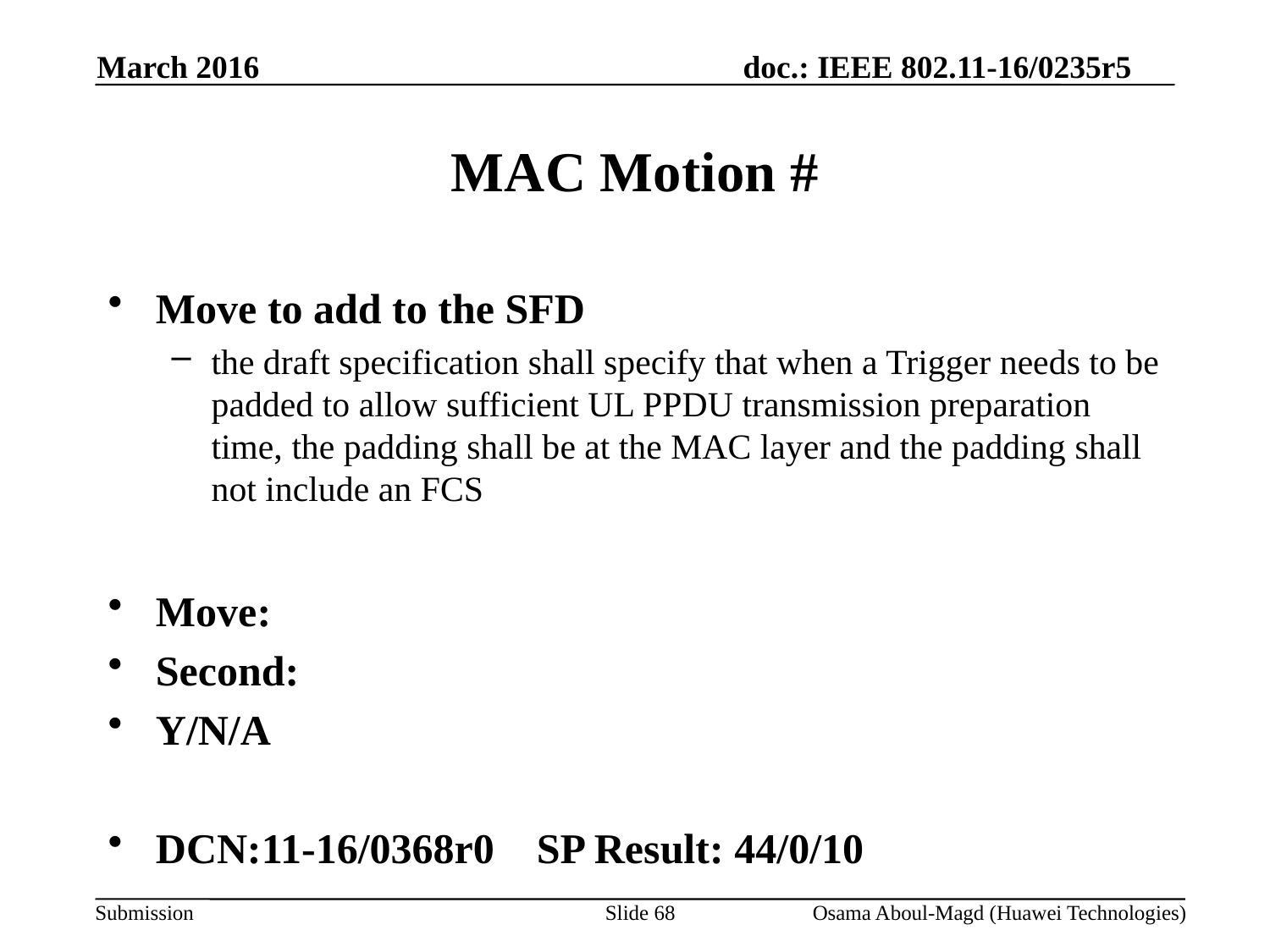

March 2016
# MAC Motion #
Move to add to the SFD
the draft specification shall specify that when a Trigger needs to be padded to allow sufficient UL PPDU transmission preparation time, the padding shall be at the MAC layer and the padding shall not include an FCS

Move:
Second:
Y/N/A

DCN:11-16/0368r0	SP Result: 44/0/10

Slide 68
Osama Aboul-Magd (Huawei Technologies)